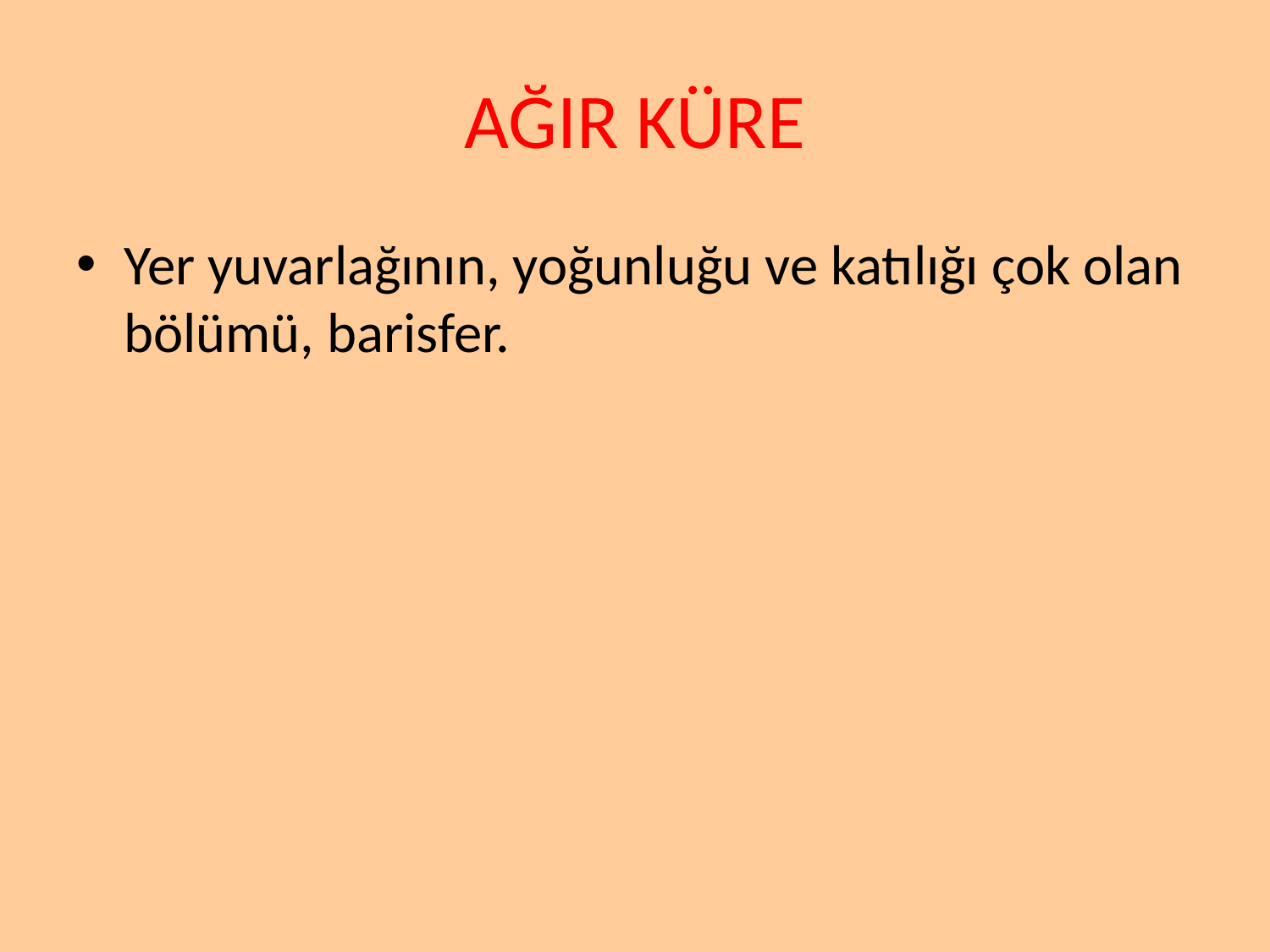

# AĞIR KÜRE
Yer yuvarlağının, yoğunluğu ve katılığı çok olan bölümü, barisfer.